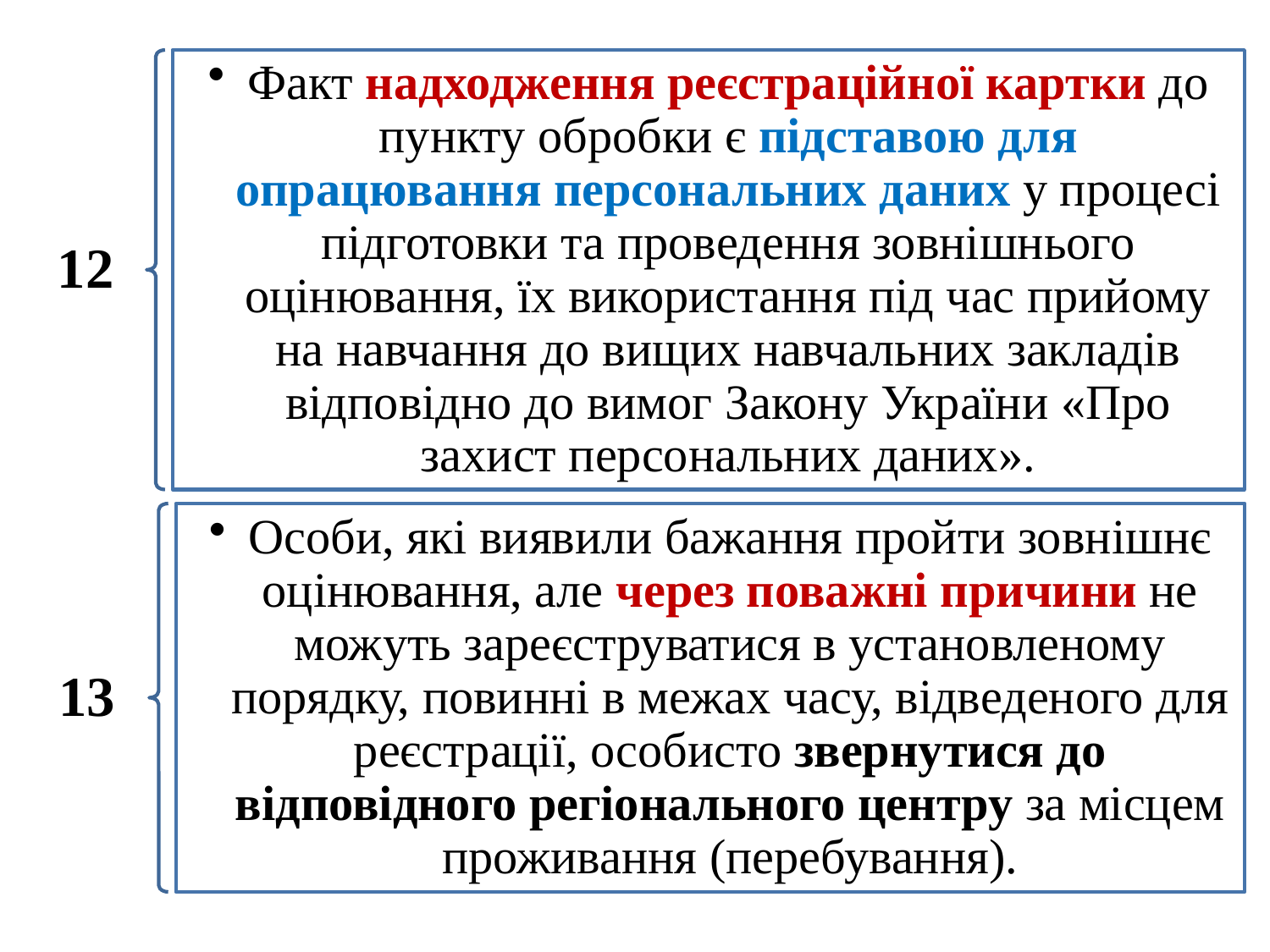

12
Факт надходження реєстраційної картки до пункту обробки є підставою для опрацювання персональних даних у процесі підготовки та проведення зовнішнього оцінювання, їх використання під час прийому на навчання до вищих навчальних закладів відповідно до вимог Закону України «Про захист персональних даних».
13
Особи, які виявили бажання пройти зовнішнє оцінювання, але через поважні причини не можуть зареєструватися в установленому порядку, повинні в межах часу, відведеного для реєстрації, особисто звернутися до відповідного регіонального центру за місцем проживання (перебування).